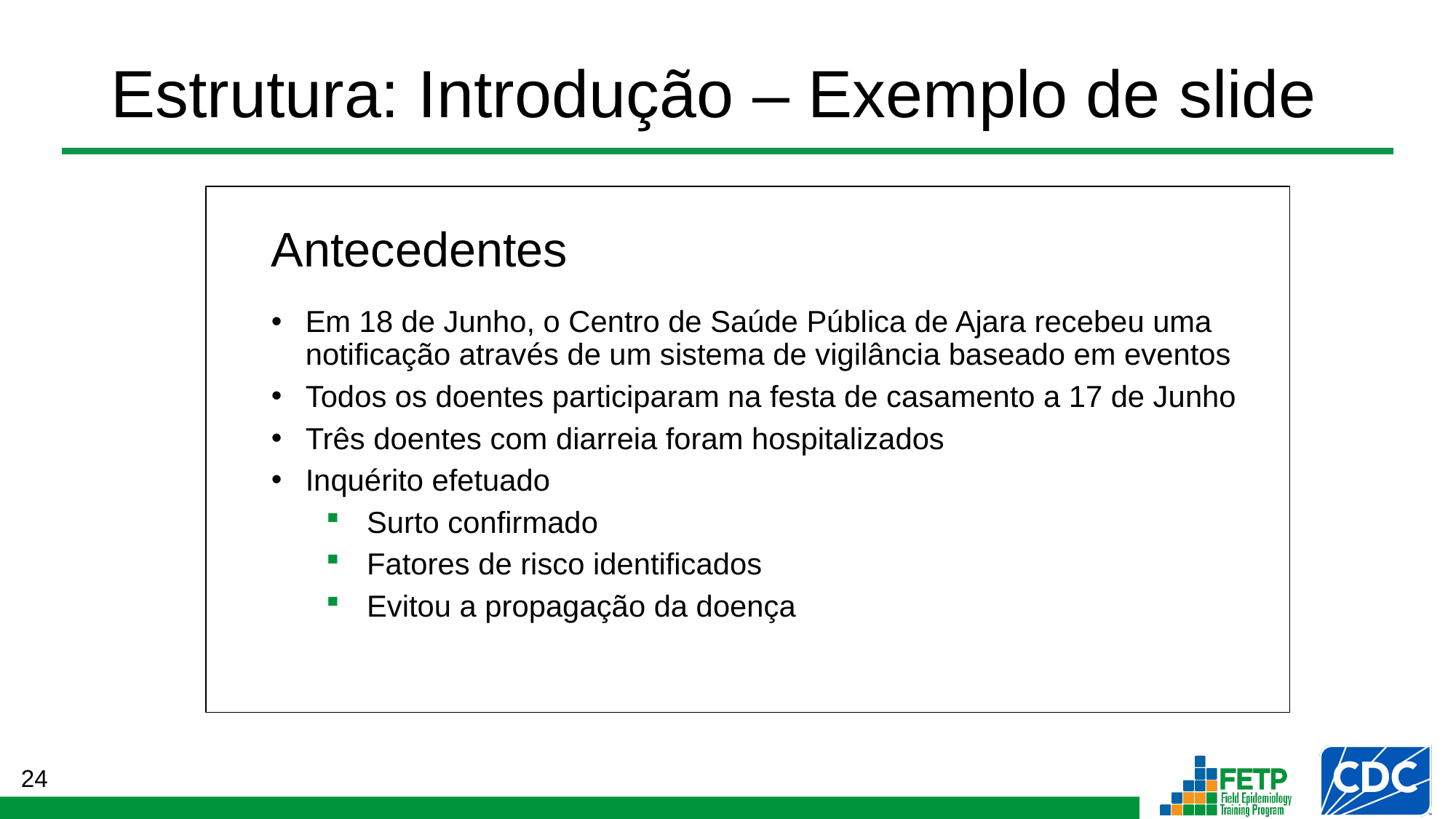

# Estrutura: Introdução – Exemplo de slide

Antecedentes

Em 18 de Junho, o Centro de Saúde Pública de Ajara recebeu uma notificação através de um sistema de vigilância baseado em eventos
Todos os doentes participaram na festa de casamento a 17 de Junho
Três doentes com diarreia foram hospitalizados
Inquérito efetuado
Surto confirmado
Fatores de risco identificados
Evitou a propagação da doença